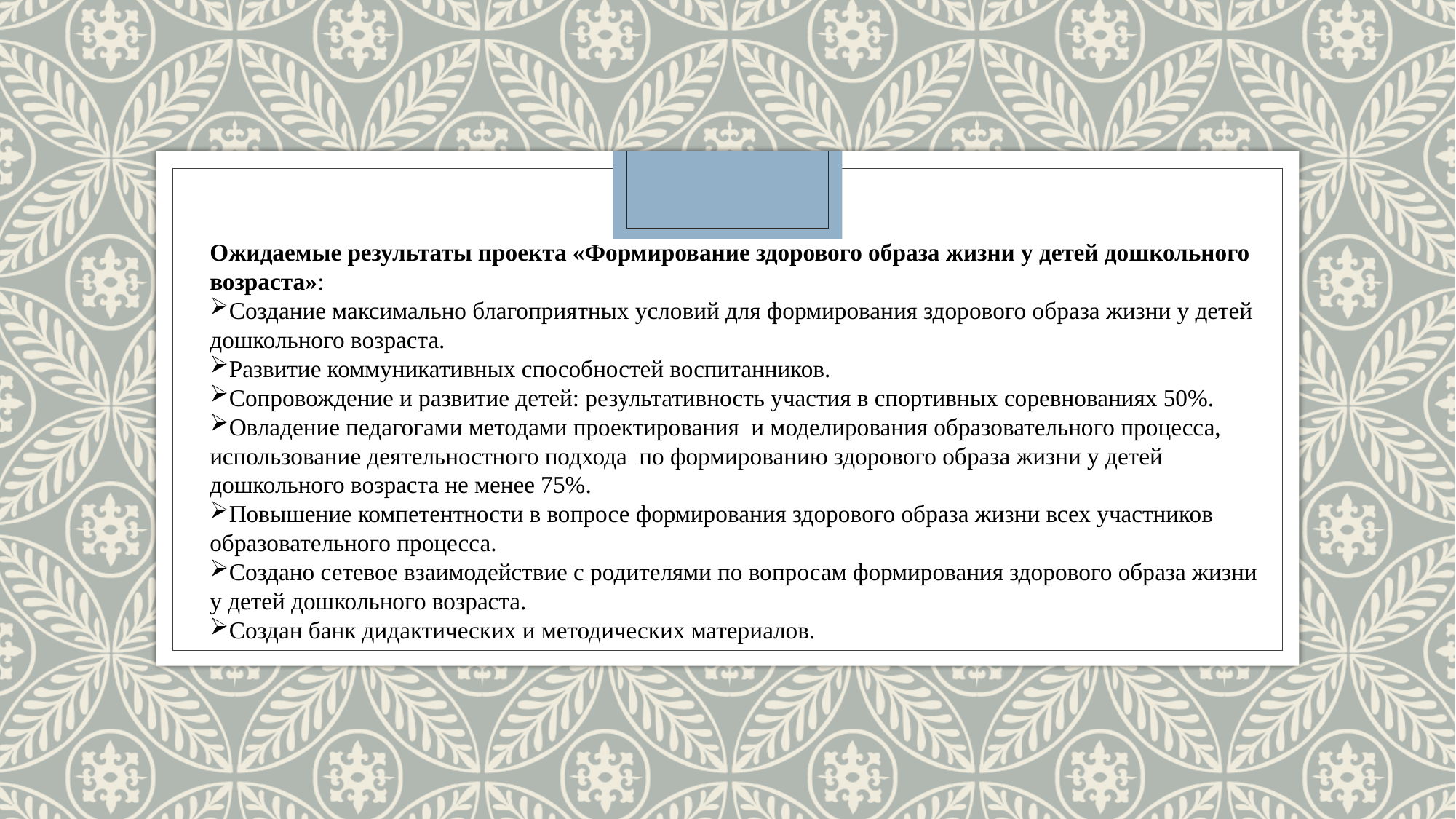

Ожидаемые результаты проекта «Формирование здорового образа жизни у детей дошкольного возраста»:
Создание максимально благоприятных условий для формирования здорового образа жизни у детей дошкольного возраста.
Развитие коммуникативных способностей воспитанников.
Сопровождение и развитие детей: результативность участия в спортивных соревнованиях 50%.
Овладение педагогами методами проектирования  и моделирования образовательного процесса, использование деятельностного подхода  по формированию здорового образа жизни у детей дошкольного возраста не менее 75%.
Повышение компетентности в вопросе формирования здорового образа жизни всех участников образовательного процесса.
Создано сетевое взаимодействие с родителями по вопросам формирования здорового образа жизни у детей дошкольного возраста.
Создан банк дидактических и методических материалов.